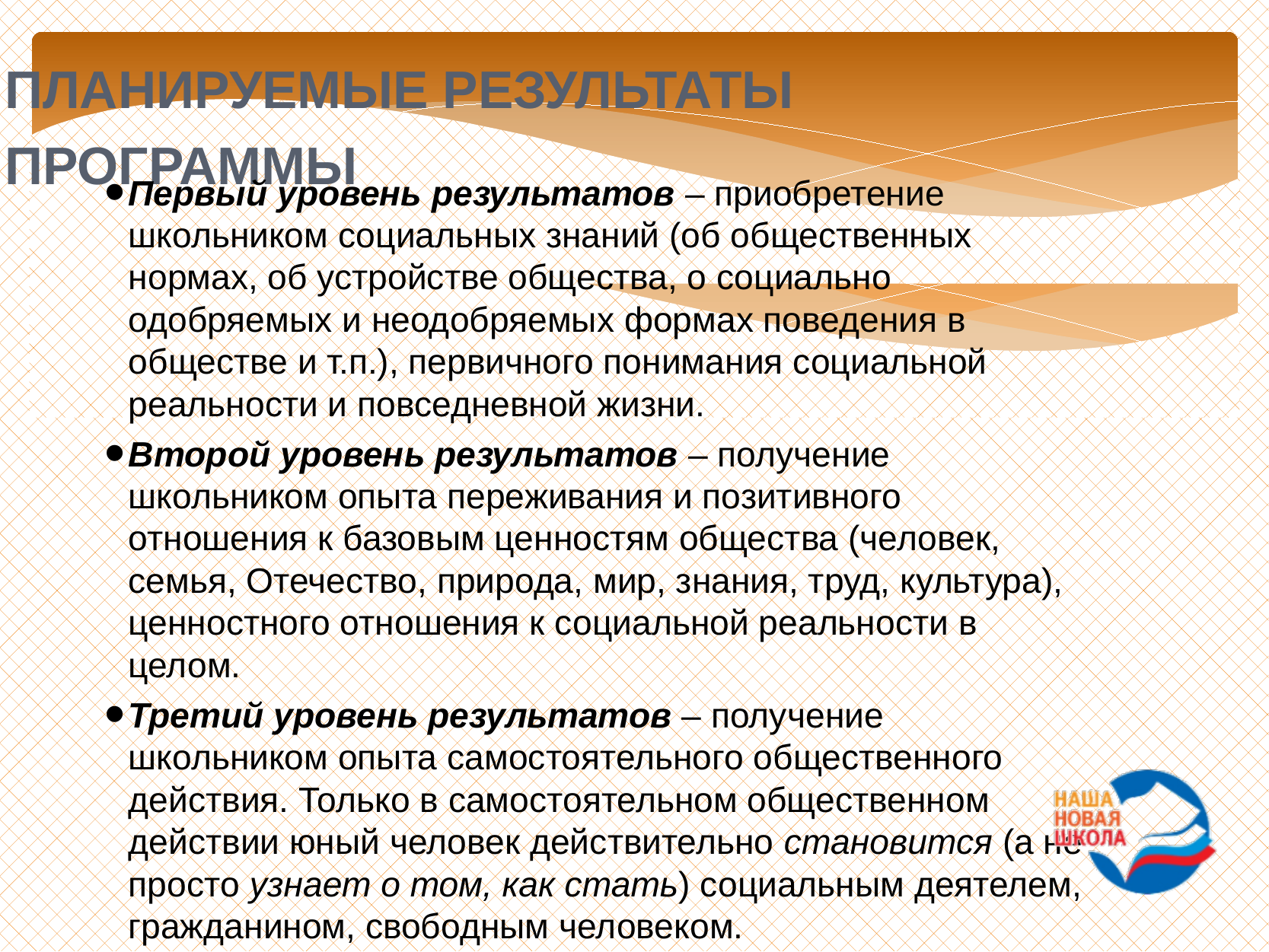

ПЛАНИРУЕМЫЕ РЕЗУЛЬТАТЫ ПРОГРАММЫ
Первый уровень результатов – приобретение школьником социальных знаний (об общественных нормах, об устройстве общества, о социально одобряемых и неодобряемых формах поведения в обществе и т.п.), первичного понимания социальной реальности и повседневной жизни.
Второй уровень результатов – получение школьником опыта переживания и позитивного отношения к базовым ценностям общества (человек, семья, Отечество, природа, мир, знания, труд, культура), ценностного отношения к социальной реальности в целом.
Третий уровень результатов – получение школьником опыта самостоятельного общественного действия. Только в самостоятельном общественном действии юный человек действительно становится (а не просто узнает о том, как стать) социальным деятелем, гражданином, свободным человеком.